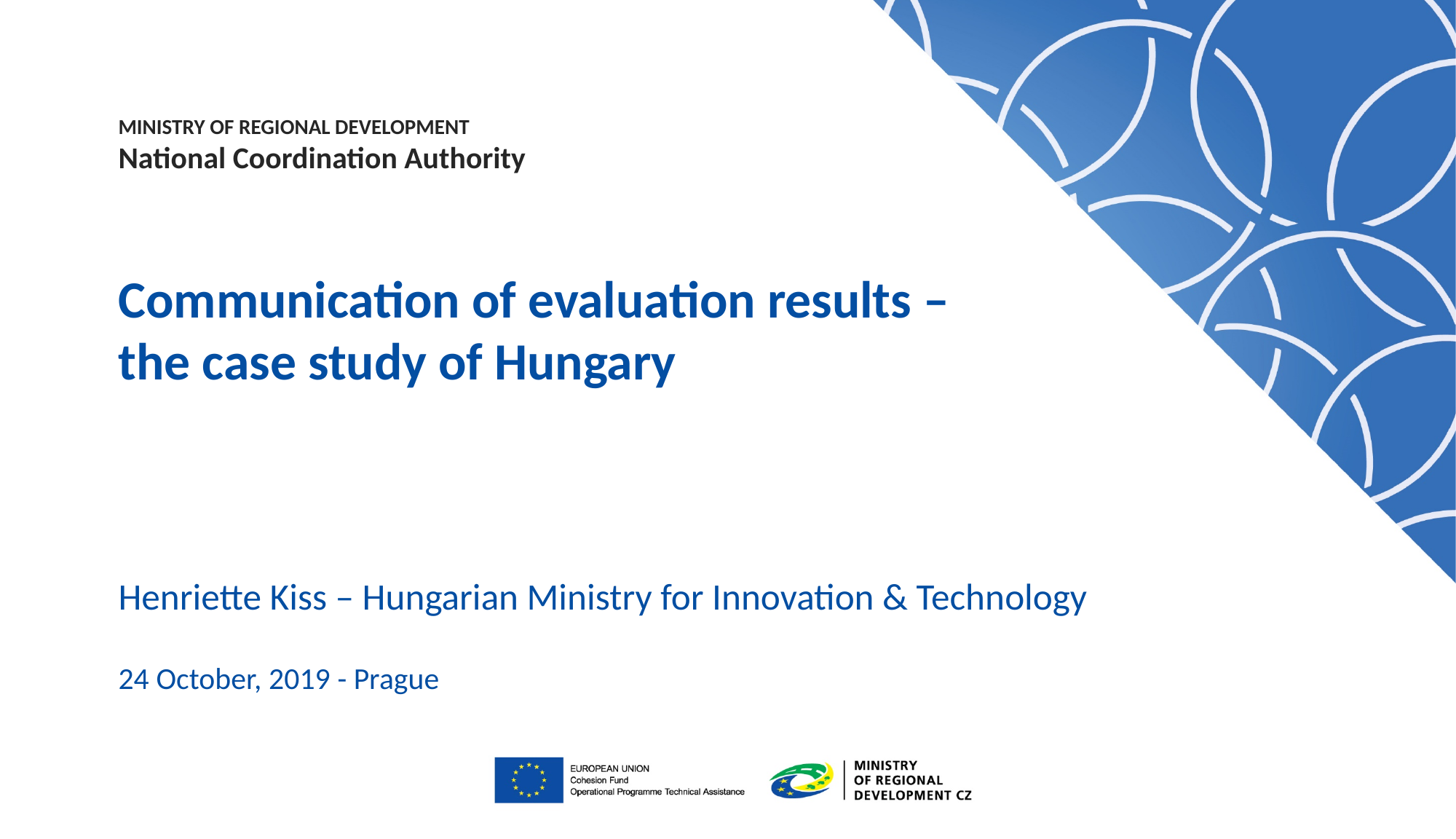

# Communication of evaluation results – the case study of Hungary
Henriette Kiss – Hungarian Ministry for Innovation & Technology
24 October, 2019 - Prague